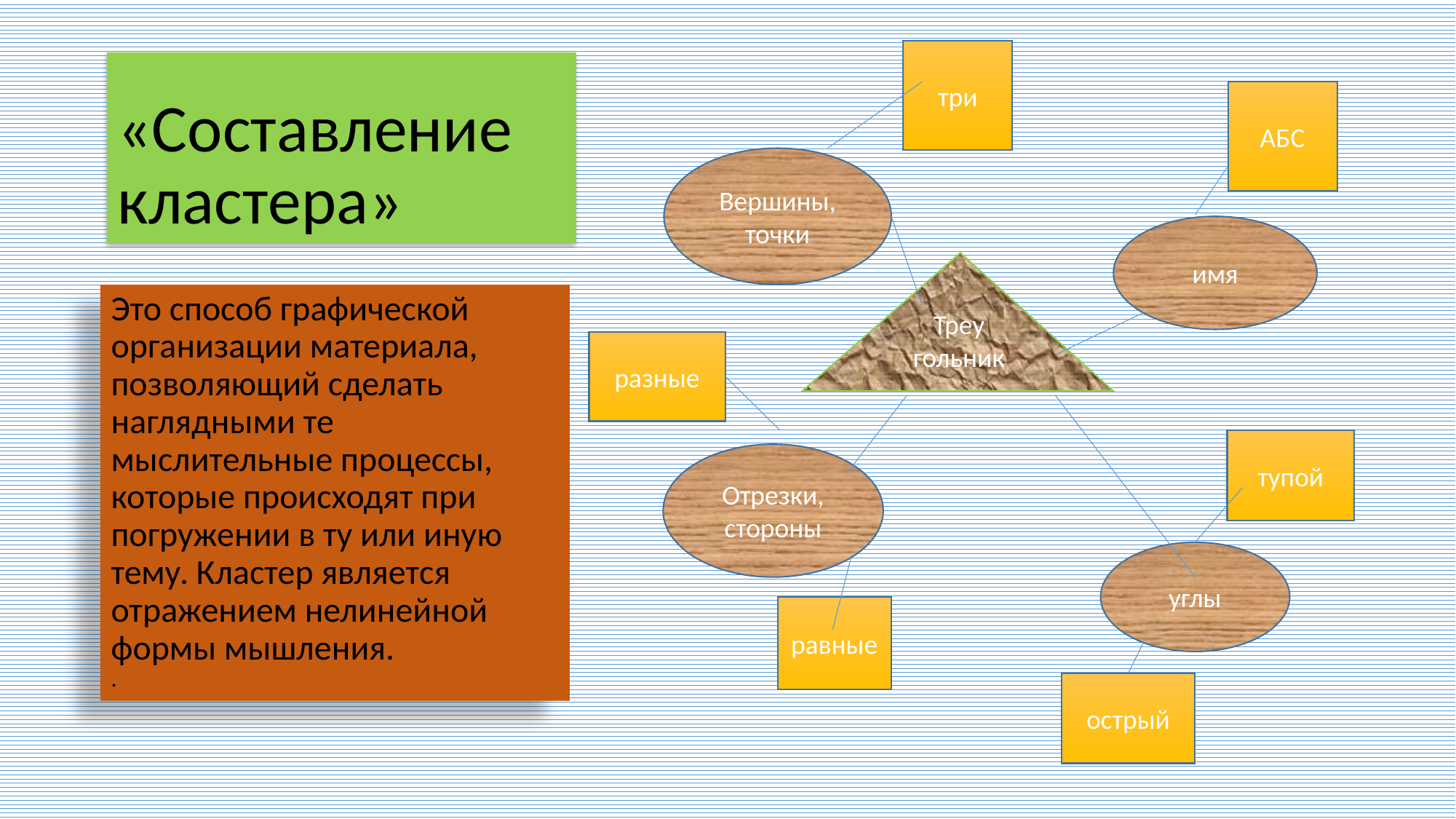

три
# «Составление кластера»
АБС

Вершины,
точки
имя
Треу
гольник

Это способ графической организации материала, позволяющий сделать наглядными те мыслительные процессы, которые происходят при погружении в ту или иную тему. Кластер является отражением нелинейной формы мышления.
.
разные
тупой
Отрезки,
стороны
углы
равные
острый